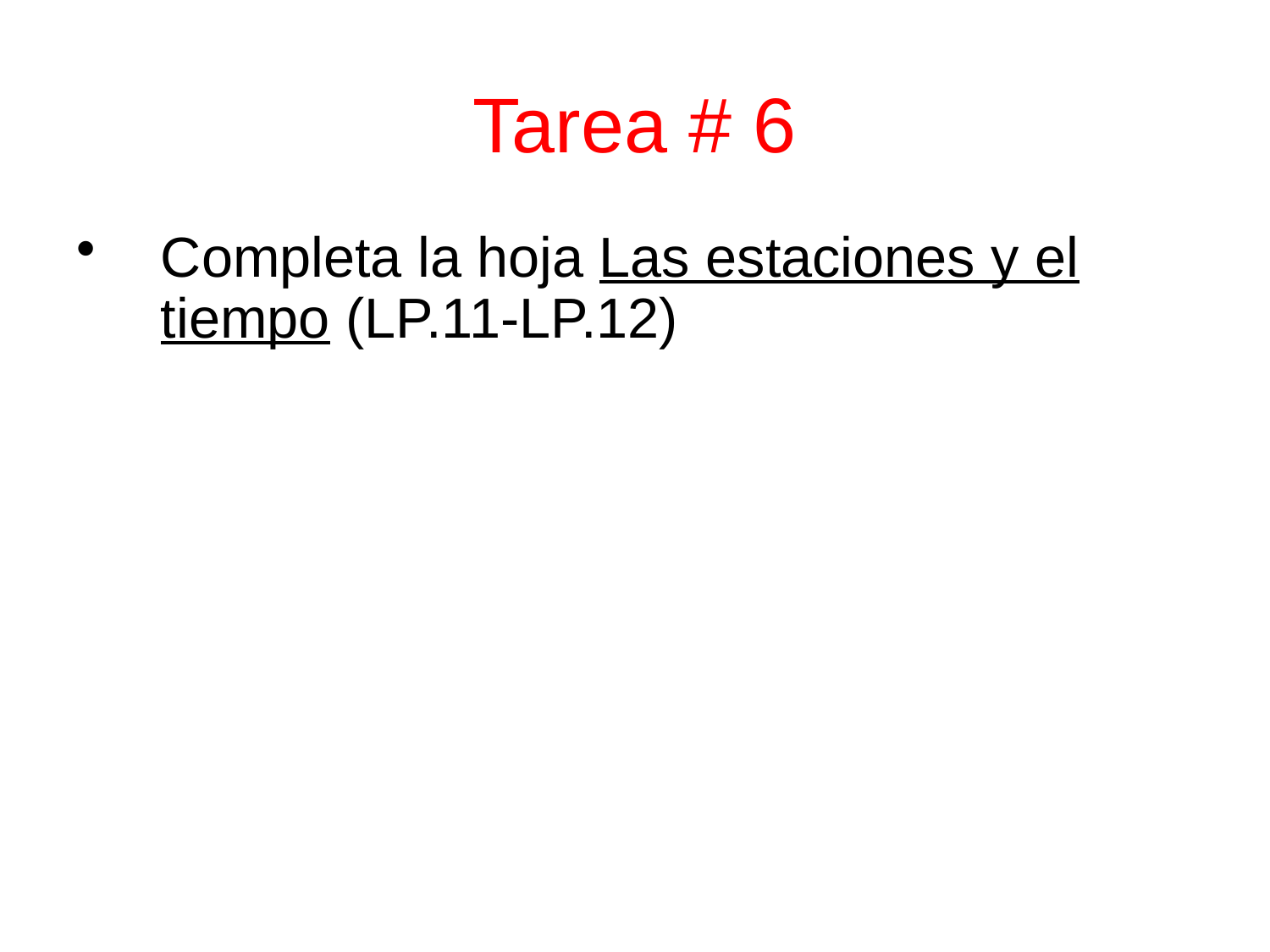

Tarea # 6
Completa la hoja Las estaciones y el tiempo (LP.11-LP.12)